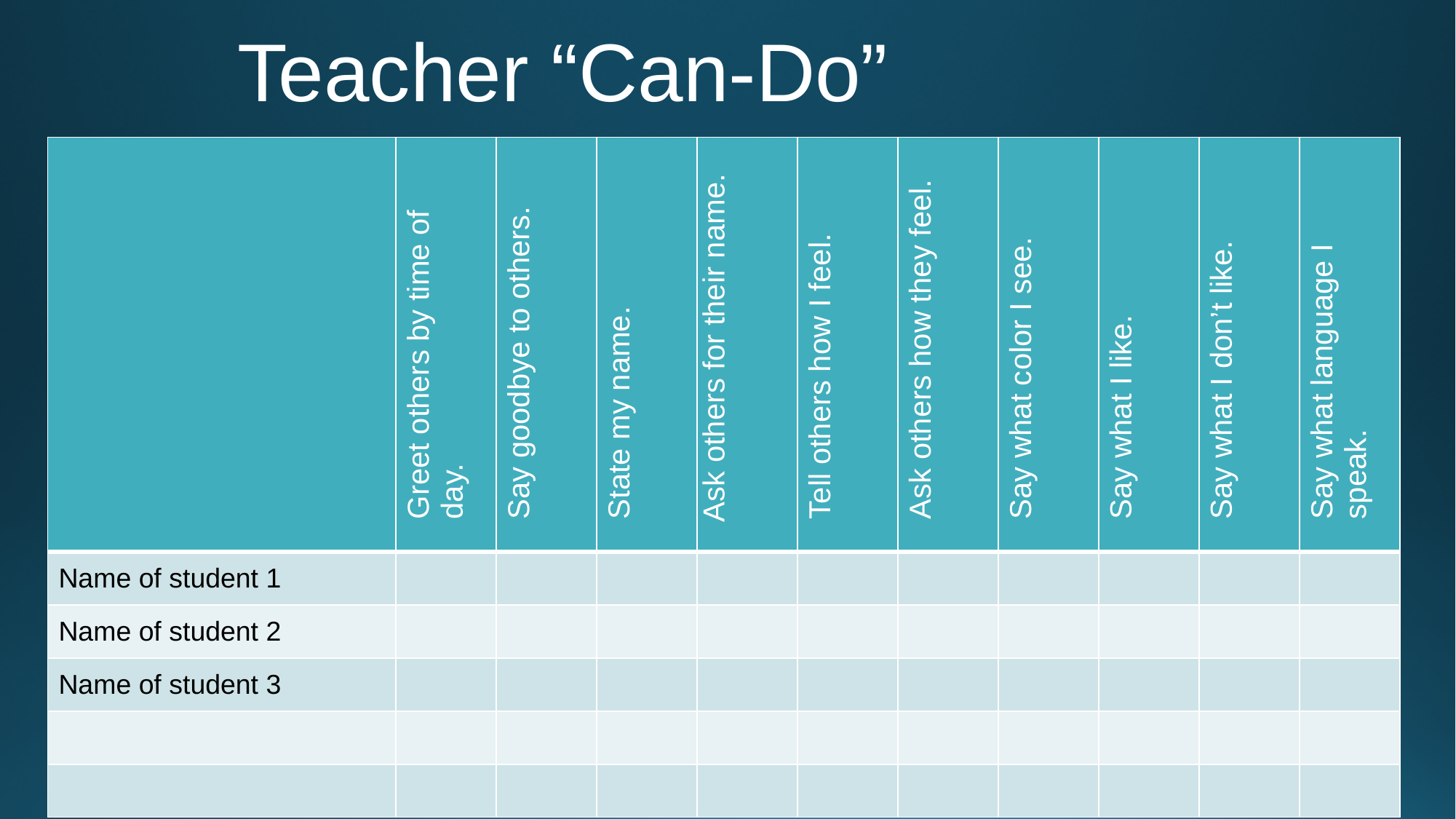

# Teacher “Can-Do”
|  | Greet others by time of day. | Say goodbye to others. | State my name. | Ask others for their name. | Tell others how I feel. | Ask others how they feel. | Say what color I see. | Say what I like. | Say what I don’t like. | Say what language I speak. |
| --- | --- | --- | --- | --- | --- | --- | --- | --- | --- | --- |
| Name of student 1 |  |  |  |  |  |  |  |  |  |  |
| Name of student 2 |  |  |  |  |  |  |  |  |  |  |
| Name of student 3 |  |  |  |  |  |  |  |  |  |  |
|  |  |  |  |  |  |  |  |  |  |  |
|  |  |  |  |  |  |  |  |  |  |  |
Laura Terrill
53